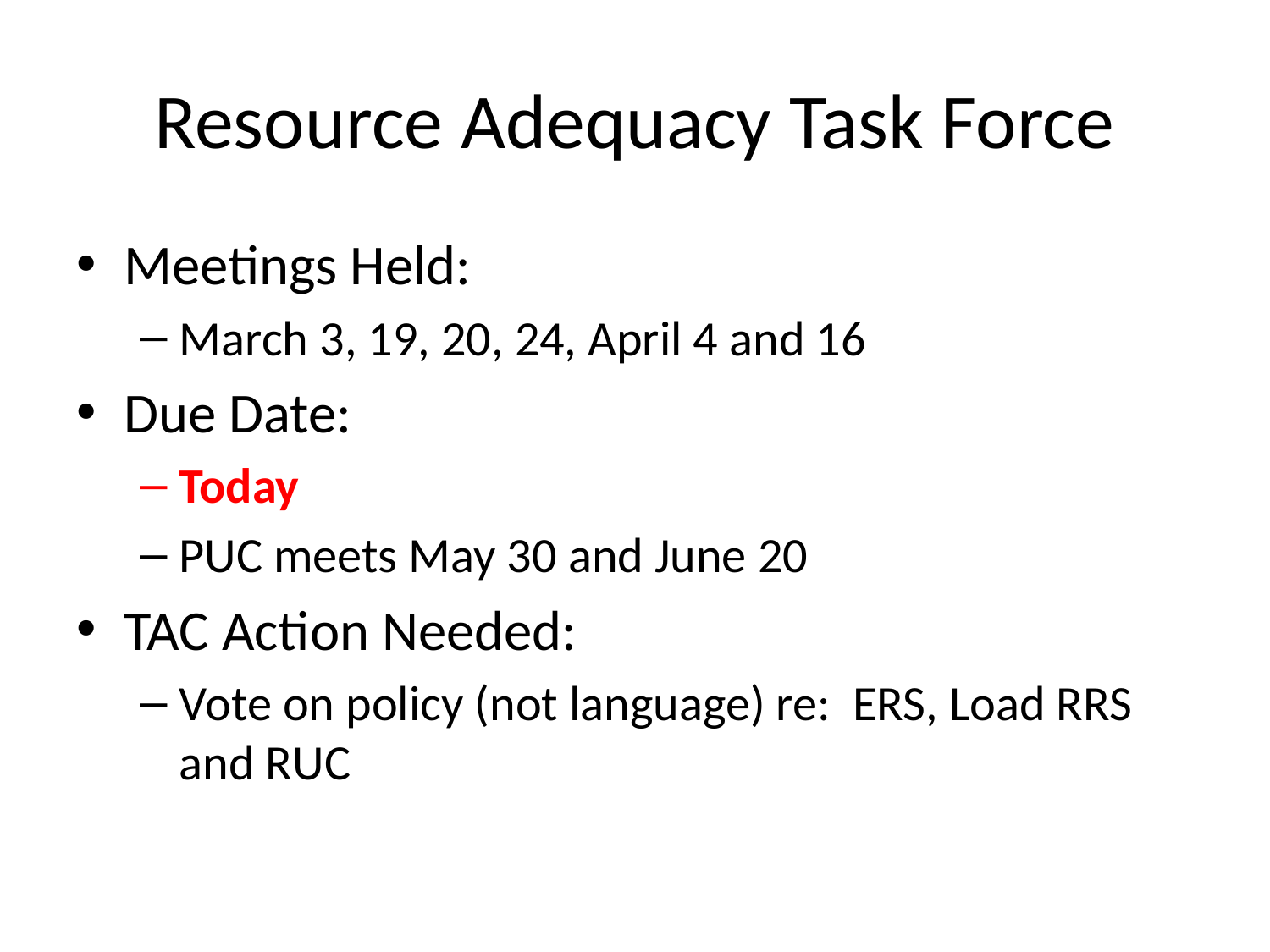

# Resource Adequacy Task Force
Meetings Held:
March 3, 19, 20, 24, April 4 and 16
Due Date:
Today
PUC meets May 30 and June 20
TAC Action Needed:
Vote on policy (not language) re:  ERS, Load RRS and RUC